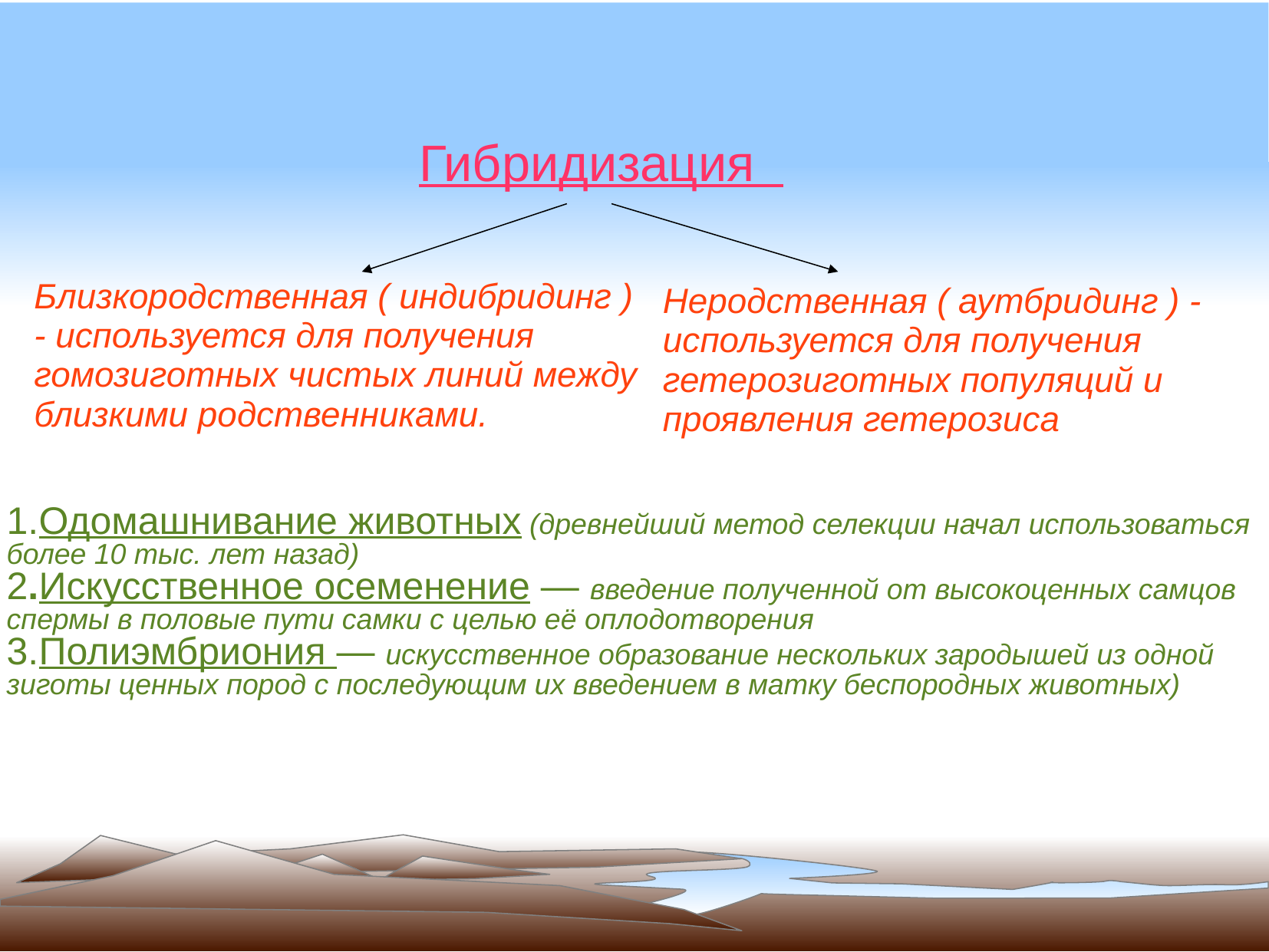

Гибридизация

Близкородственная ( индибридинг ) - используется для получения гомозиготных чистых линий между близкими родственниками.
Неродственная ( аутбридинг ) - используется для получения гетерозиготных популяций и
проявления гетерозиса

1.Одомашнивание животных (древнейший метод селекции начал использоваться более 10 тыс. лет назад)‏
2.Искусственное осеменение — введение полученной от высокоценных самцов спермы в половые пути самки с целью её оплодотворения
3.Полиэмбриония — искусственное образование нескольких зародышей из одной зиготы ценных пород с последующим их введением в матку беспородных животных)‏